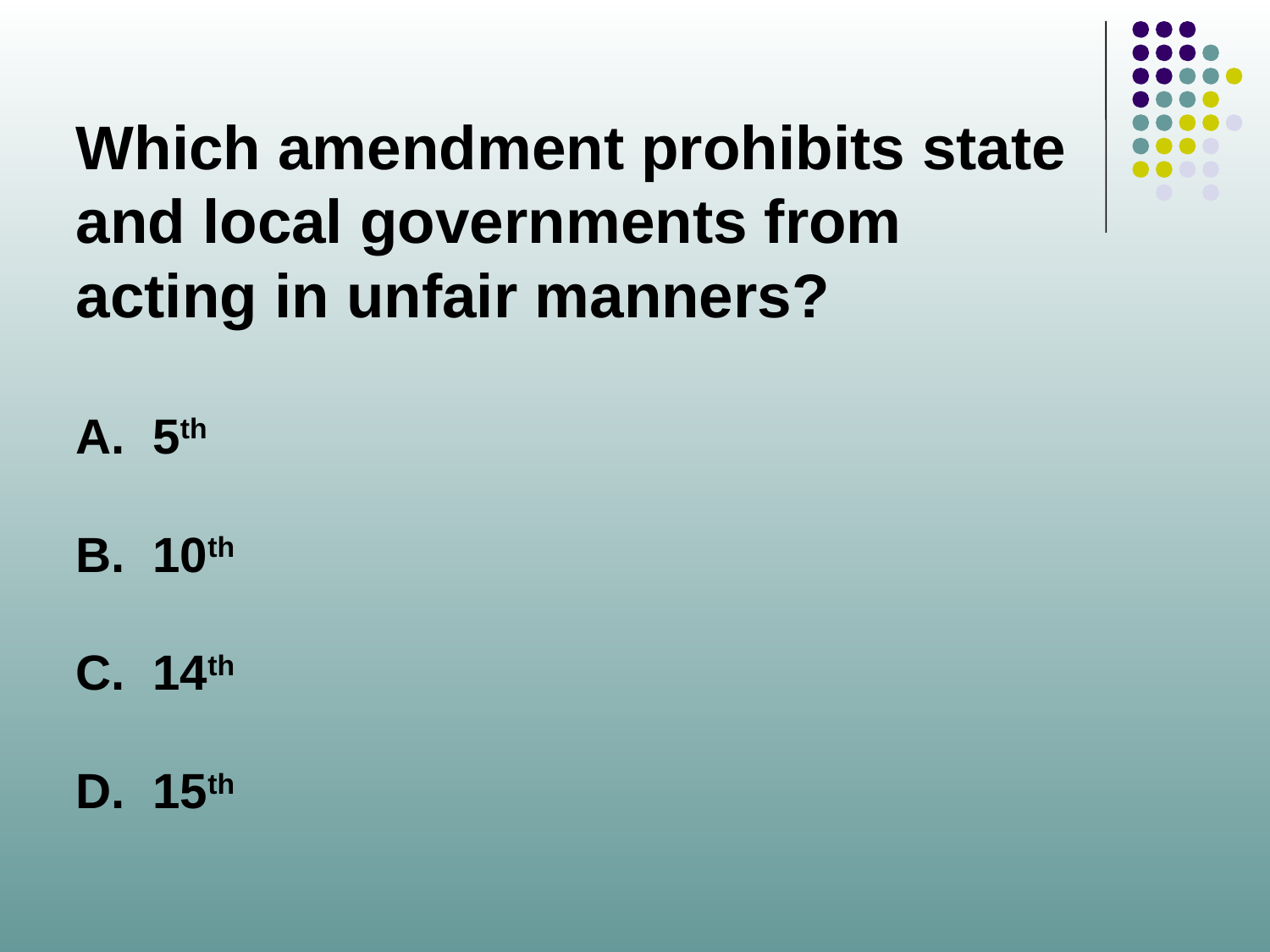

Which amendment prohibits state and local governments from acting in unfair manners?
A.  5th
B.  10th
C.  14th
D.  15th